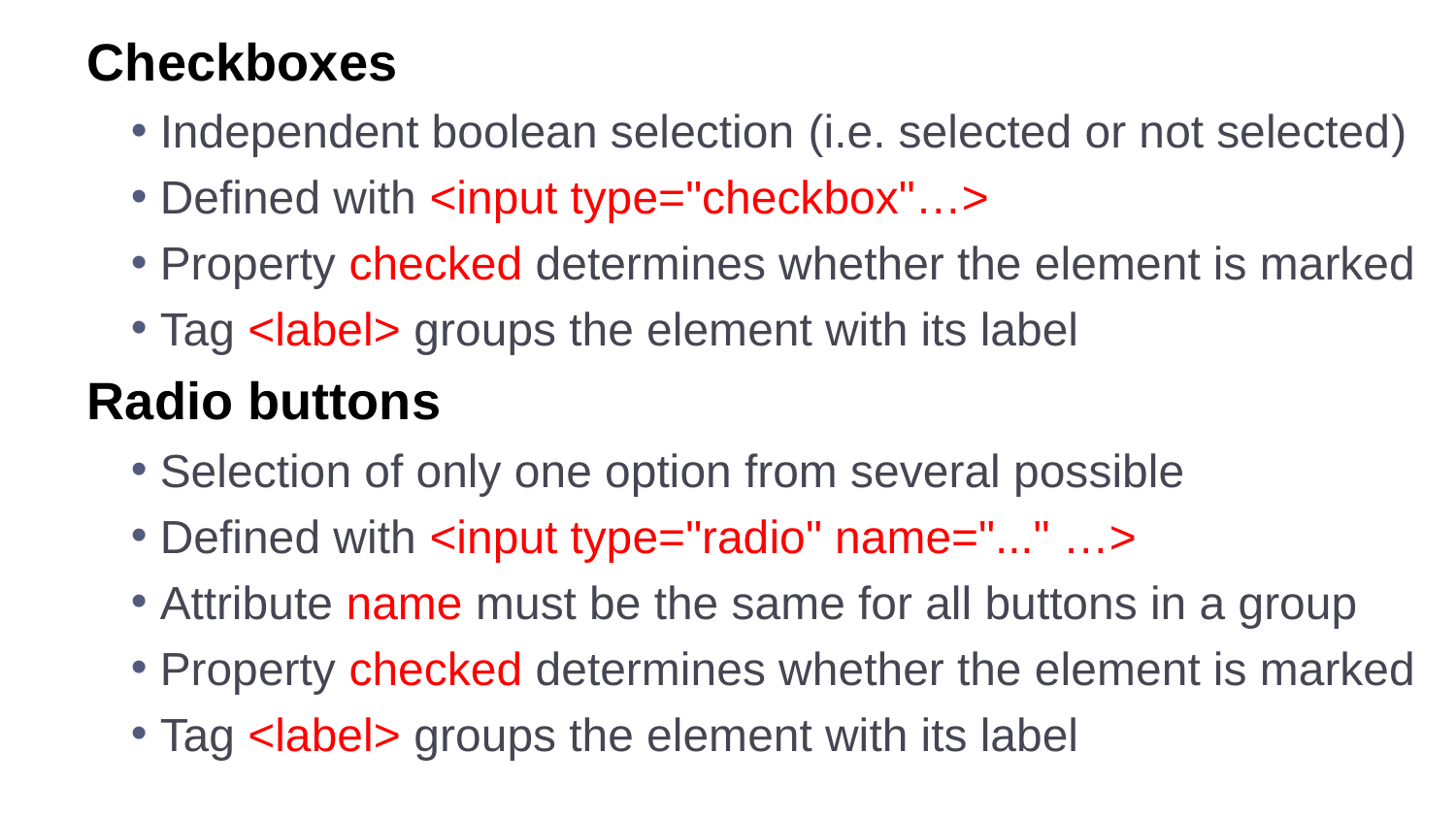

Checkboxes
Independent boolean selection (i.e. selected or not selected)
Defined with <input type="checkbox"…>
Property checked determines whether the element is marked
Tag <label> groups the element with its label
Radio buttons
Selection of only one option from several possible
Defined with <input type="radio" name="..." …>
Attribute name must be the same for all buttons in a group
Property checked determines whether the element is marked
Tag <label> groups the element with its label